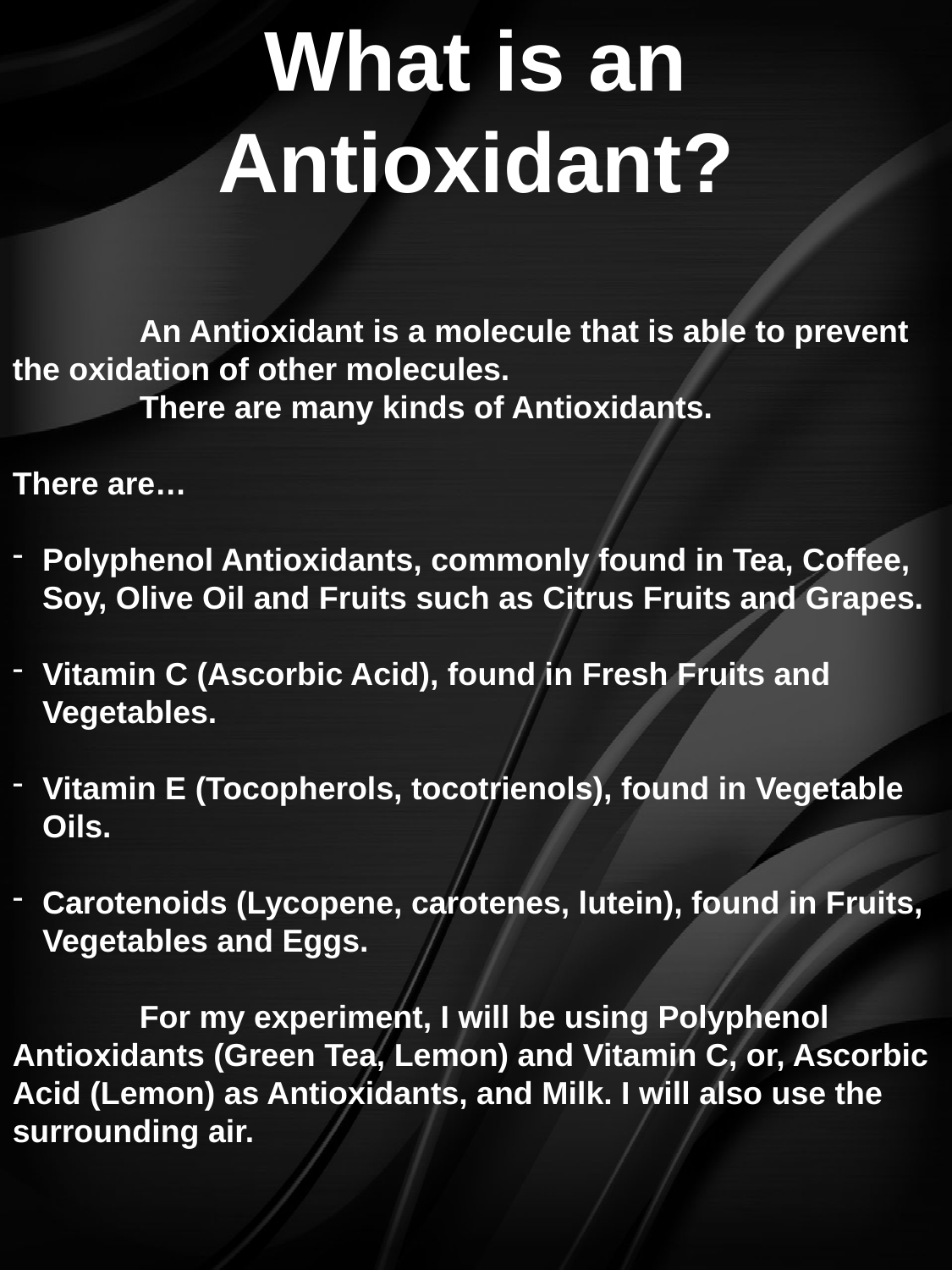

What is an Antioxidant?

	An Antioxidant is a molecule that is able to prevent the oxidation of other molecules.
	There are many kinds of Antioxidants.

There are…

Polyphenol Antioxidants, commonly found in Tea, Coffee, Soy, Olive Oil and Fruits such as Citrus Fruits and Grapes.

Vitamin C (Ascorbic Acid), found in Fresh Fruits and Vegetables.

Vitamin E (Tocopherols, tocotrienols), found in Vegetable Oils.

Carotenoids (Lycopene, carotenes, lutein), found in Fruits, Vegetables and Eggs.

	For my experiment, I will be using Polyphenol Antioxidants (Green Tea, Lemon) and Vitamin C, or, Ascorbic Acid (Lemon) as Antioxidants, and Milk. I will also use the surrounding air.